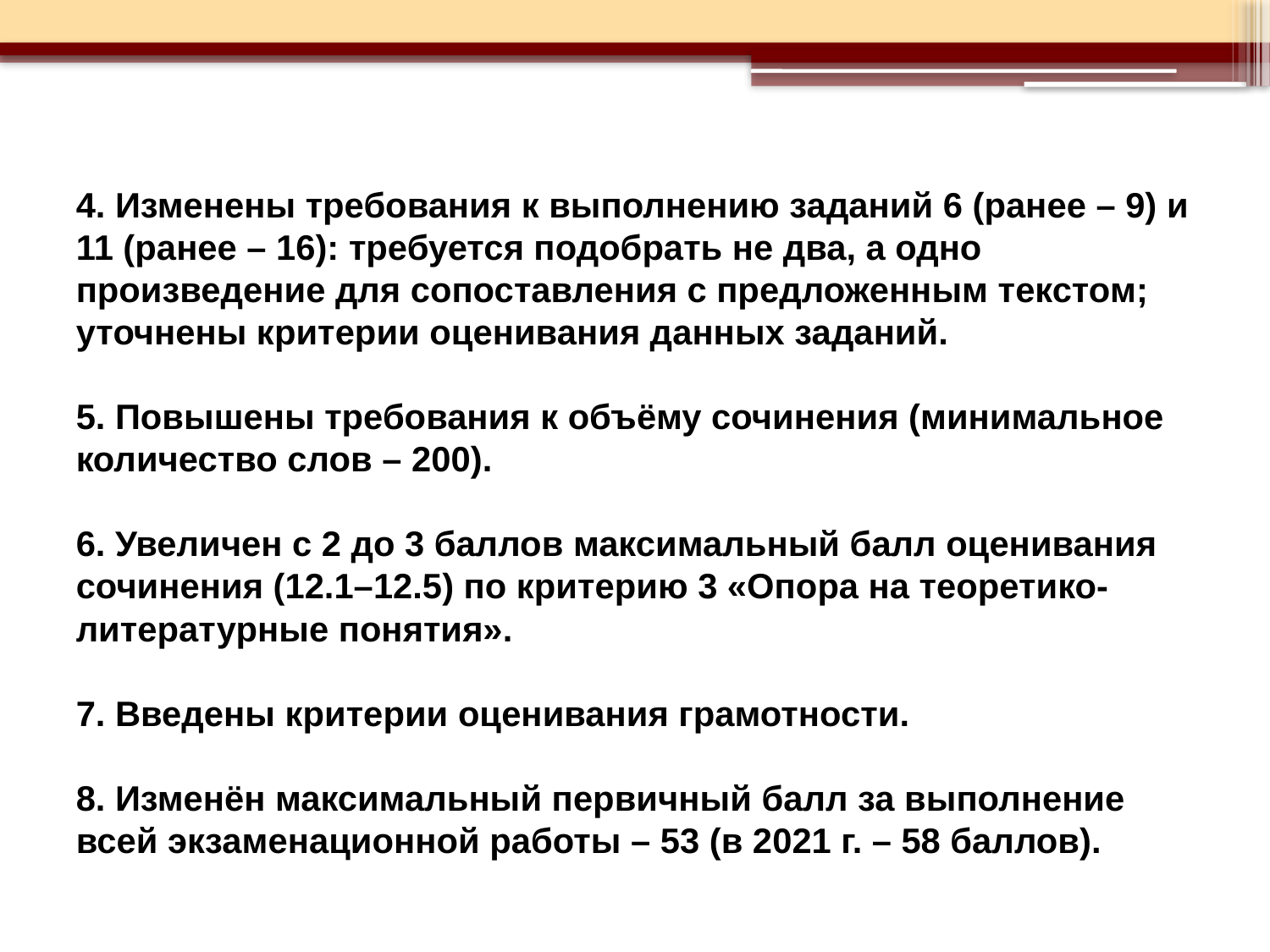

4. Изменены требования к выполнению заданий 6 (ранее – 9) и 11 (ранее – 16): требуется подобрать не два, а одно произведение для сопоставления с предложенным текстом; уточнены критерии оценивания данных заданий.

5. Повышены требования к объёму сочинения (минимальное количество слов – 200).

6. Увеличен с 2 до 3 баллов максимальный балл оценивания сочинения (12.1–12.5) по критерию 3 «Опора на теоретико-литературные понятия».

7. Введены критерии оценивания грамотности.

8. Изменён максимальный первичный балл за выполнение всей экзаменационной работы – 53 (в 2021 г. – 58 баллов).